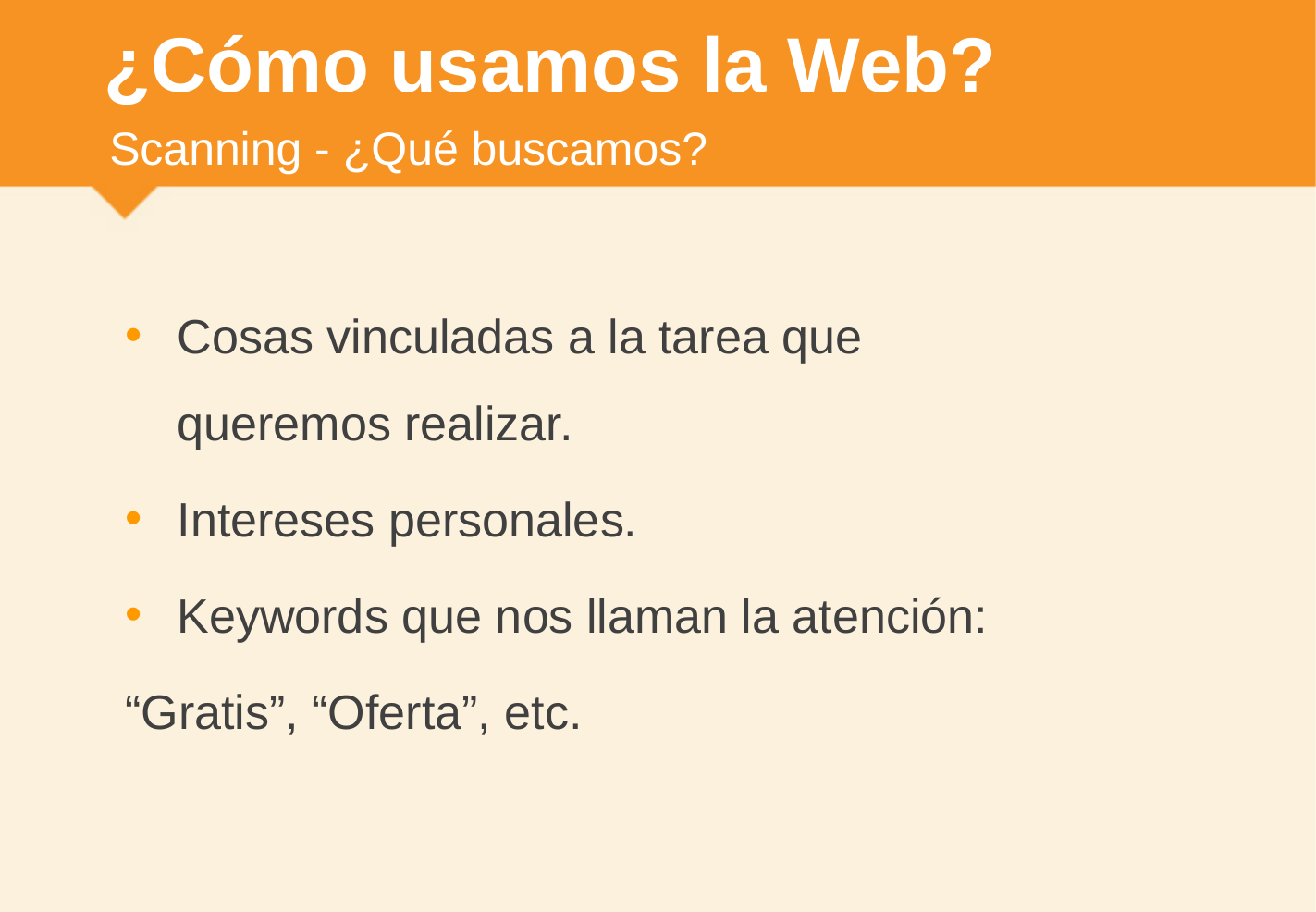

# ¿Cómo usamos la Web?
Scanning - ¿Qué buscamos?
Cosas vinculadas a la tarea que queremos realizar.
Intereses personales.
Keywords que nos llaman la atención:
“Gratis”, “Oferta”, etc.